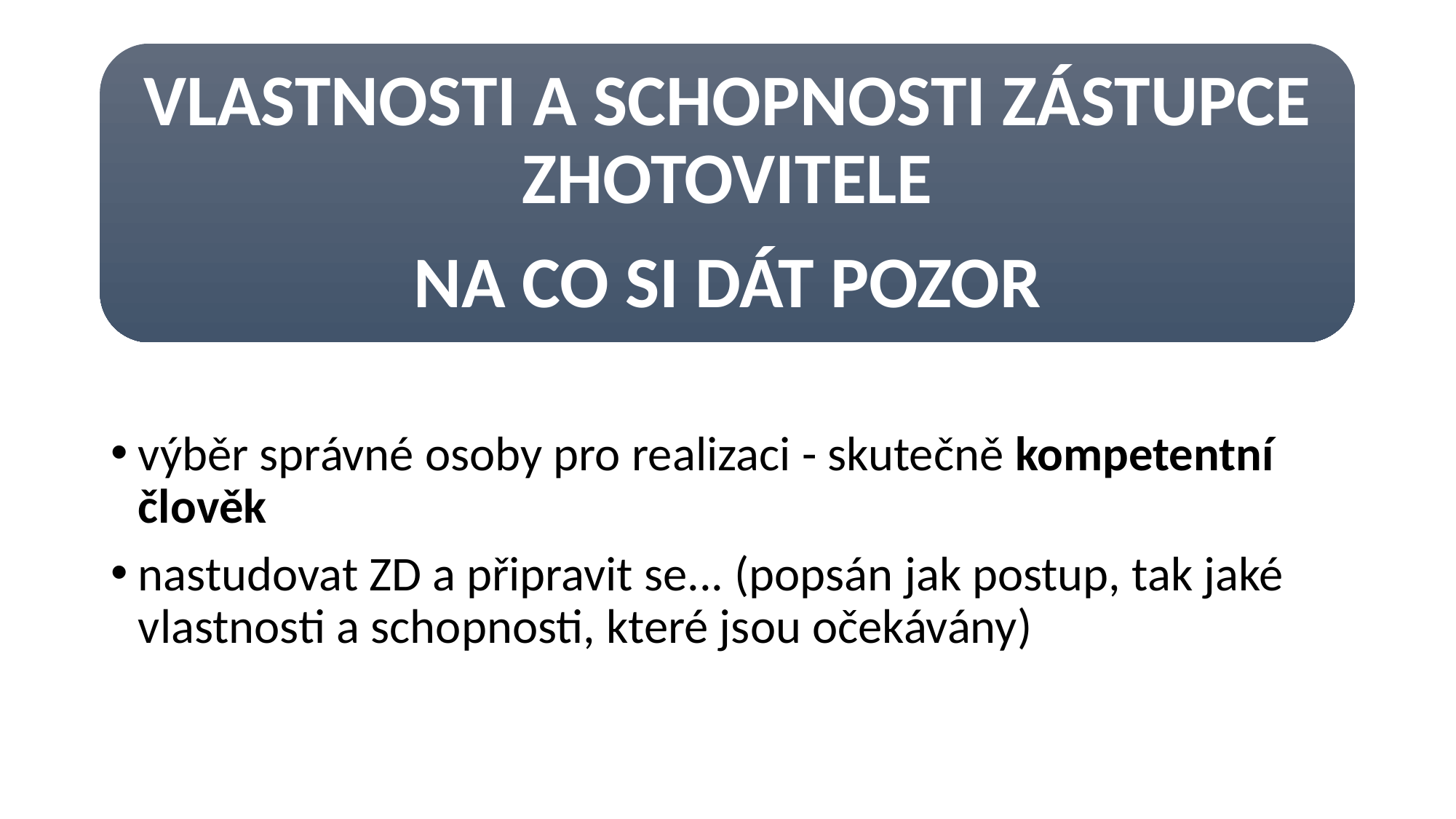

#

Vlastnosti a schopnosti Zástupce zhotovitele
na co si dát pozor

výběr správné osoby pro realizaci - skutečně kompetentní člověk ​
nastudovat ZD a připravit se... (popsán jak postup, tak jaké vlastnosti a schopnosti, které jsou očekávány)​